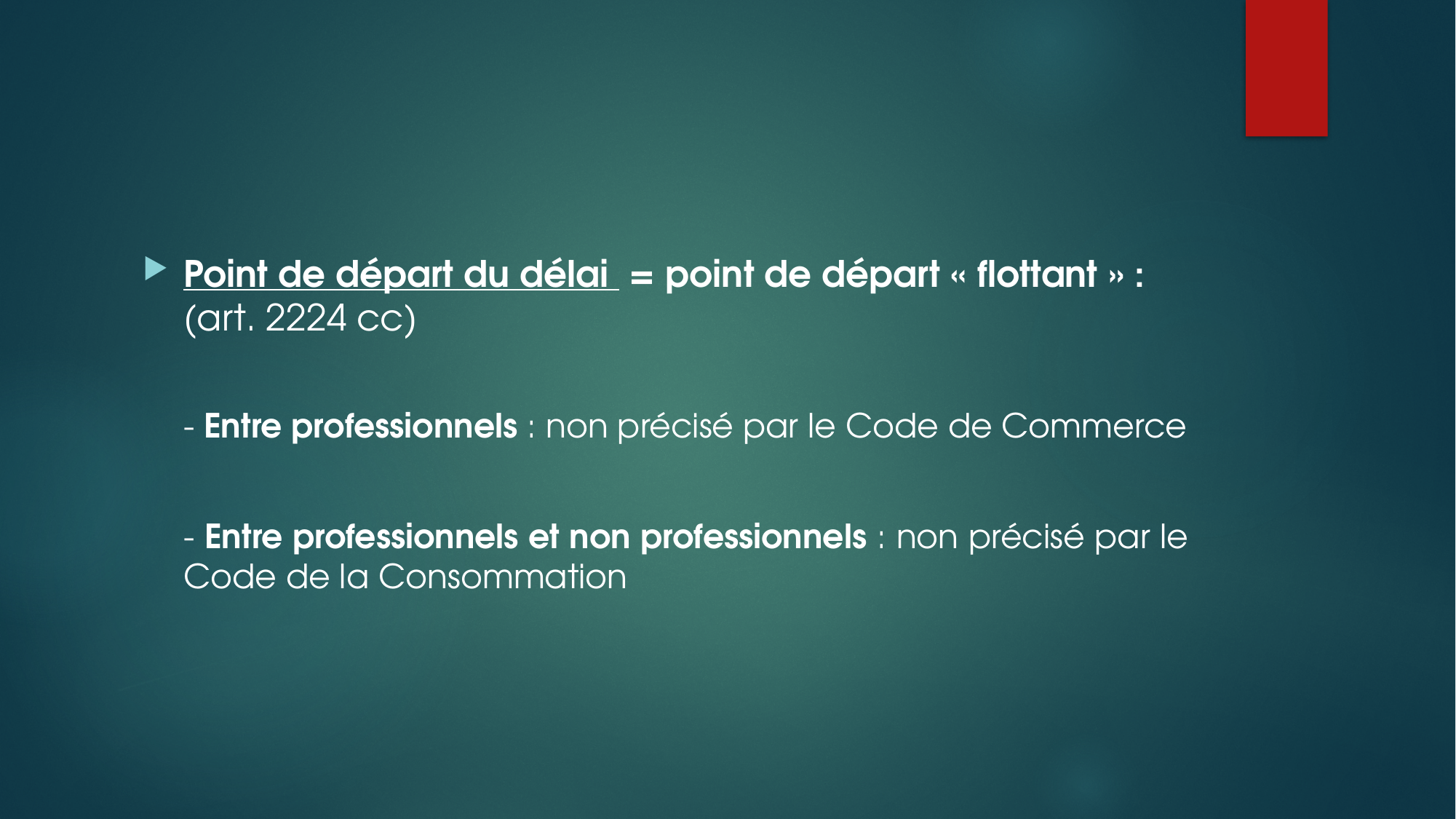

#
Point de départ du délai  = point de départ « flottant » : (art. 2224 cc)

	- Entre professionnels : non précisé par le Code de Commerce

	- Entre professionnels et non professionnels : non précisé par le Code de la Consommation